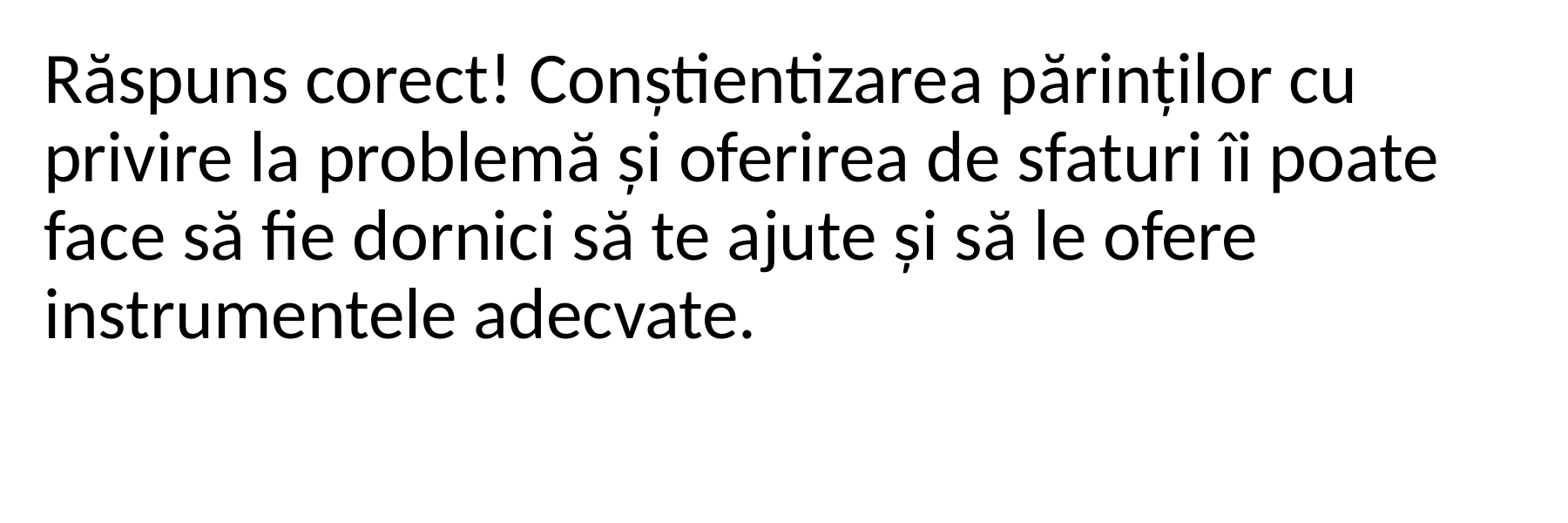

Răspuns corect! Conștientizarea părinților cu privire la problemă și oferirea de sfaturi îi poate face să fie dornici să te ajute și să le ofere instrumentele adecvate.